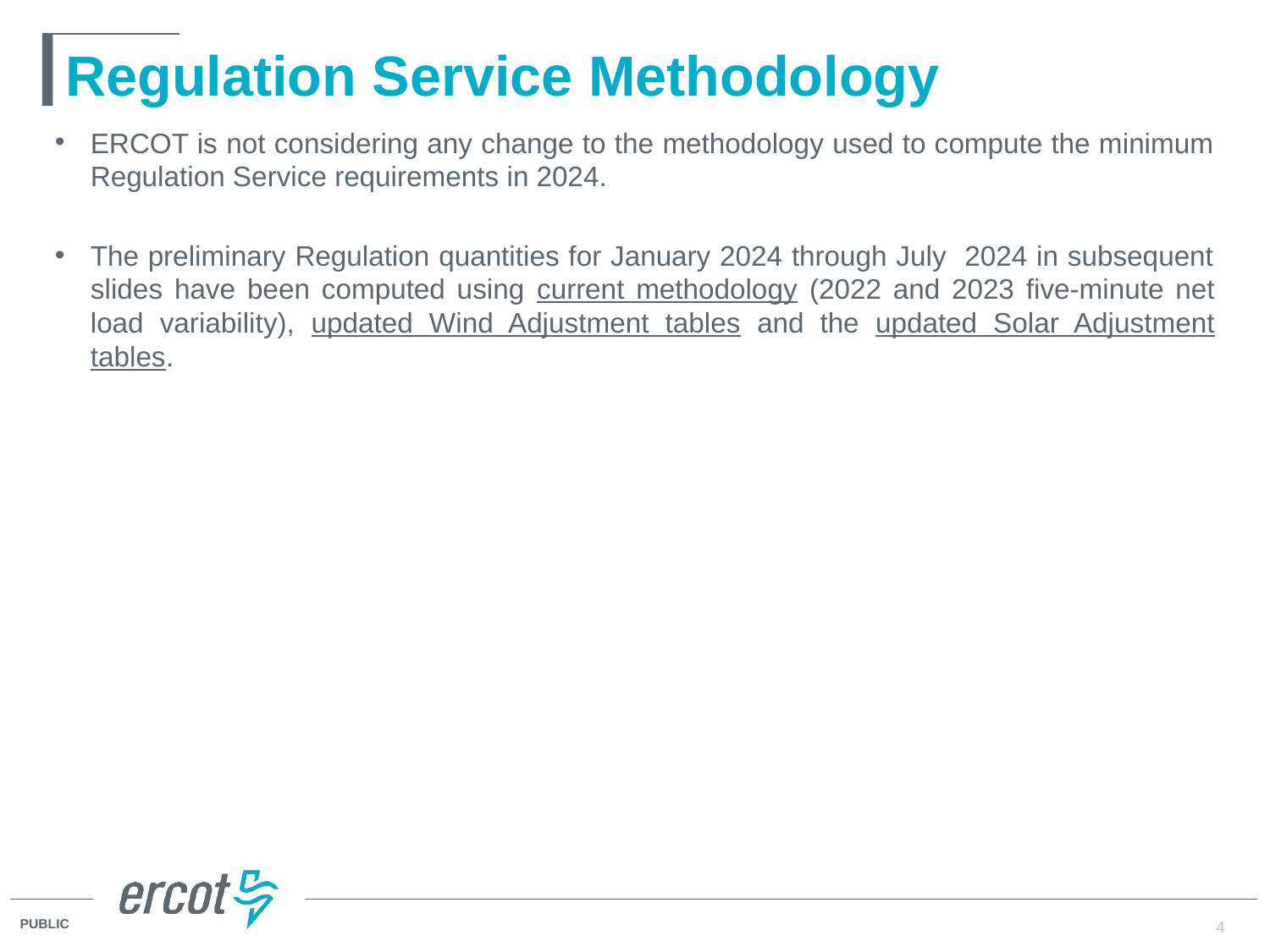

# Regulation Service Methodology
ERCOT is not considering any change to the methodology used to compute the minimum Regulation Service requirements in 2024.

The preliminary Regulation quantities for January 2024 through July  2024 in subsequent slides have been computed using current methodology (2022 and 2023 five-minute net load variability), updated Wind Adjustment tables and the updated Solar Adjustment tables.

4